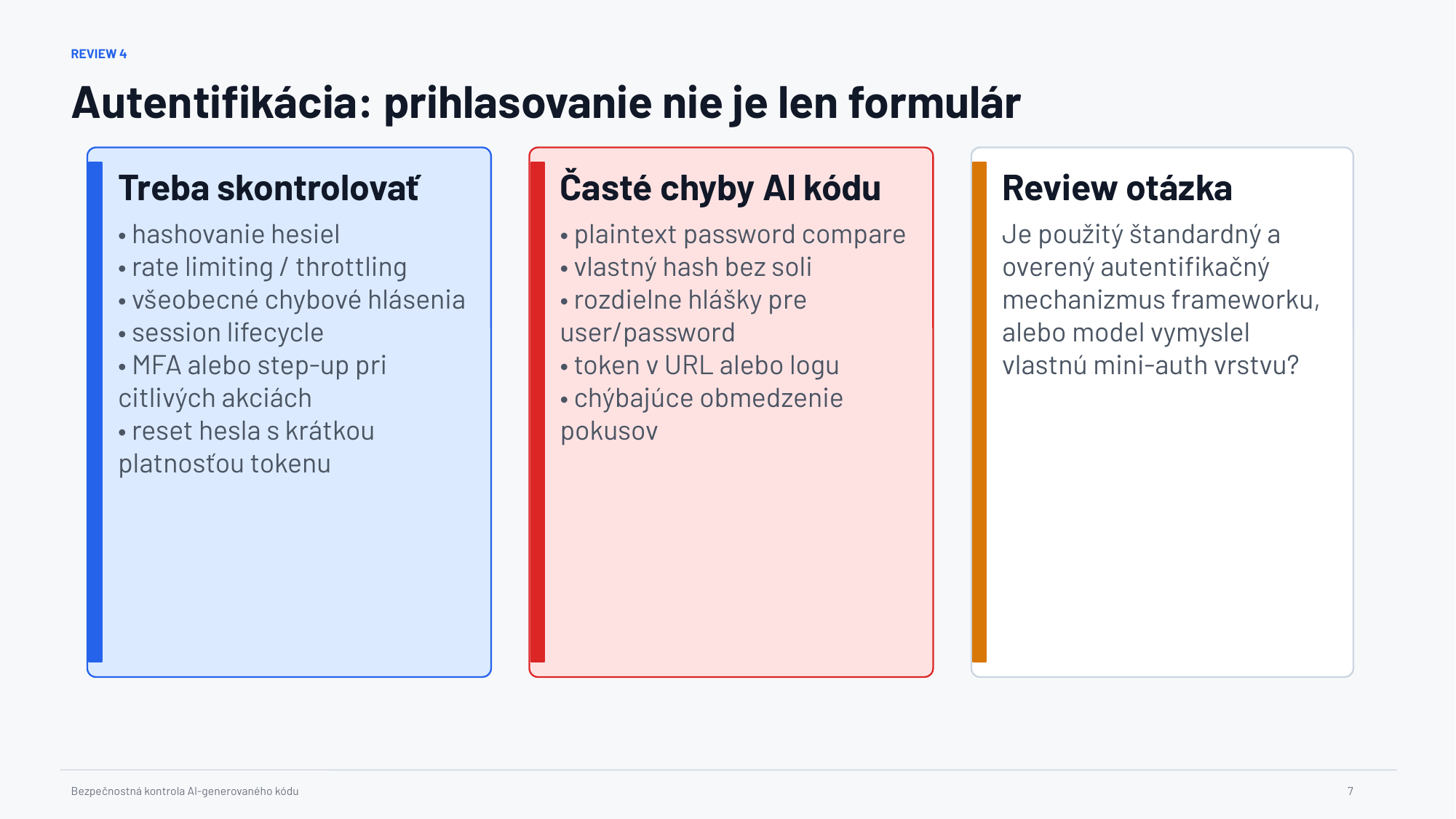

REVIEW 4
Autentifikácia: prihlasovanie nie je len formulár

Treba skontrolovať
Časté chyby AI kódu
Review otázka
• hashovanie hesiel
• rate limiting / throttling
• všeobecné chybové hlásenia
• session lifecycle
• MFA alebo step-up pri citlivých akciách
• reset hesla s krátkou platnosťou tokenu
• plaintext password compare
• vlastný hash bez soli
• rozdielne hlášky pre user/password
• token v URL alebo logu
• chýbajúce obmedzenie pokusov
Je použitý štandardný a overený autentifikačný mechanizmus frameworku, alebo model vymyslel vlastnú mini-auth vrstvu?
7